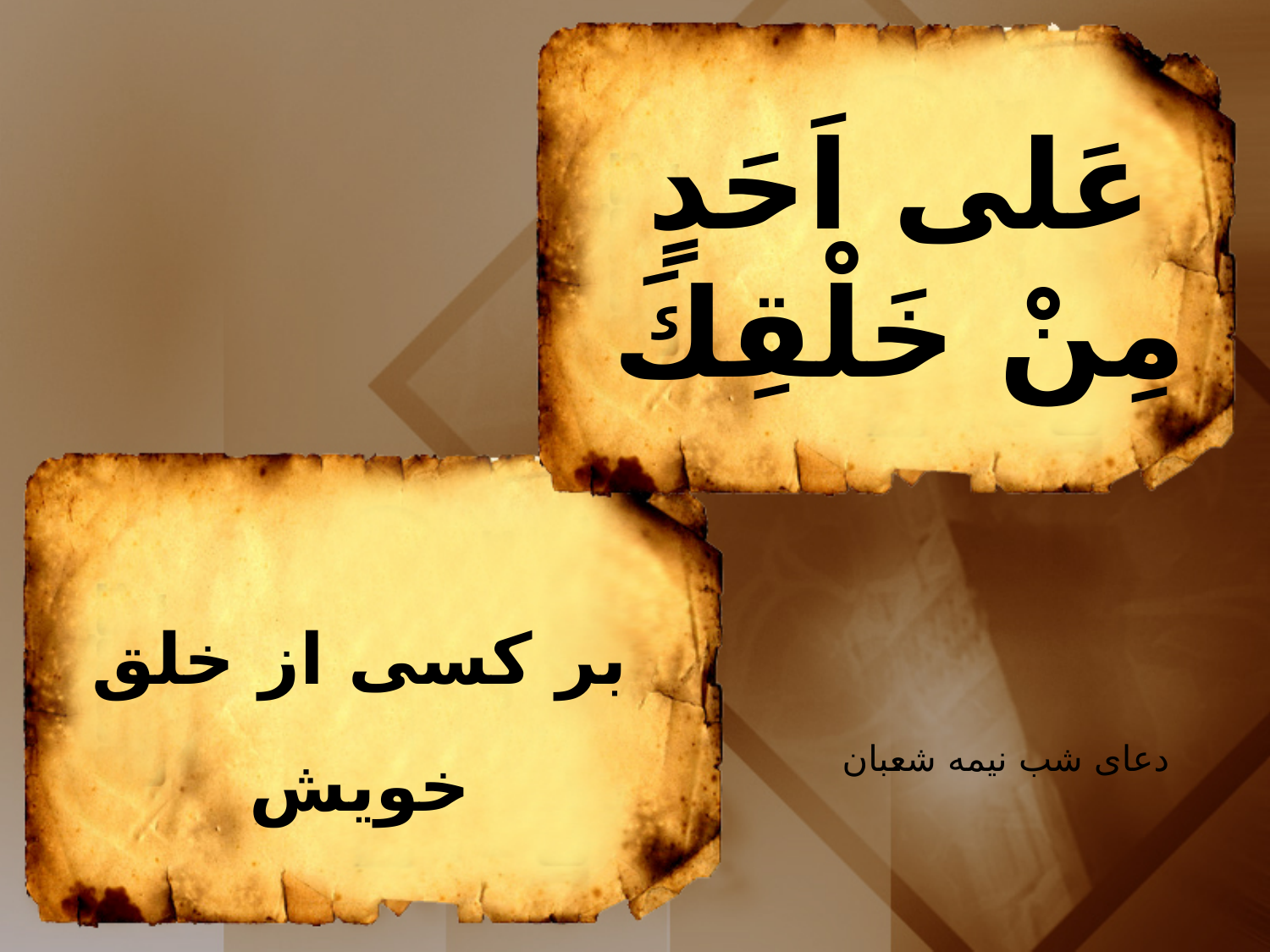

عَلى اَحَدٍ
مِنْ خَلْقِكَ
بر كسى از خلق خويش